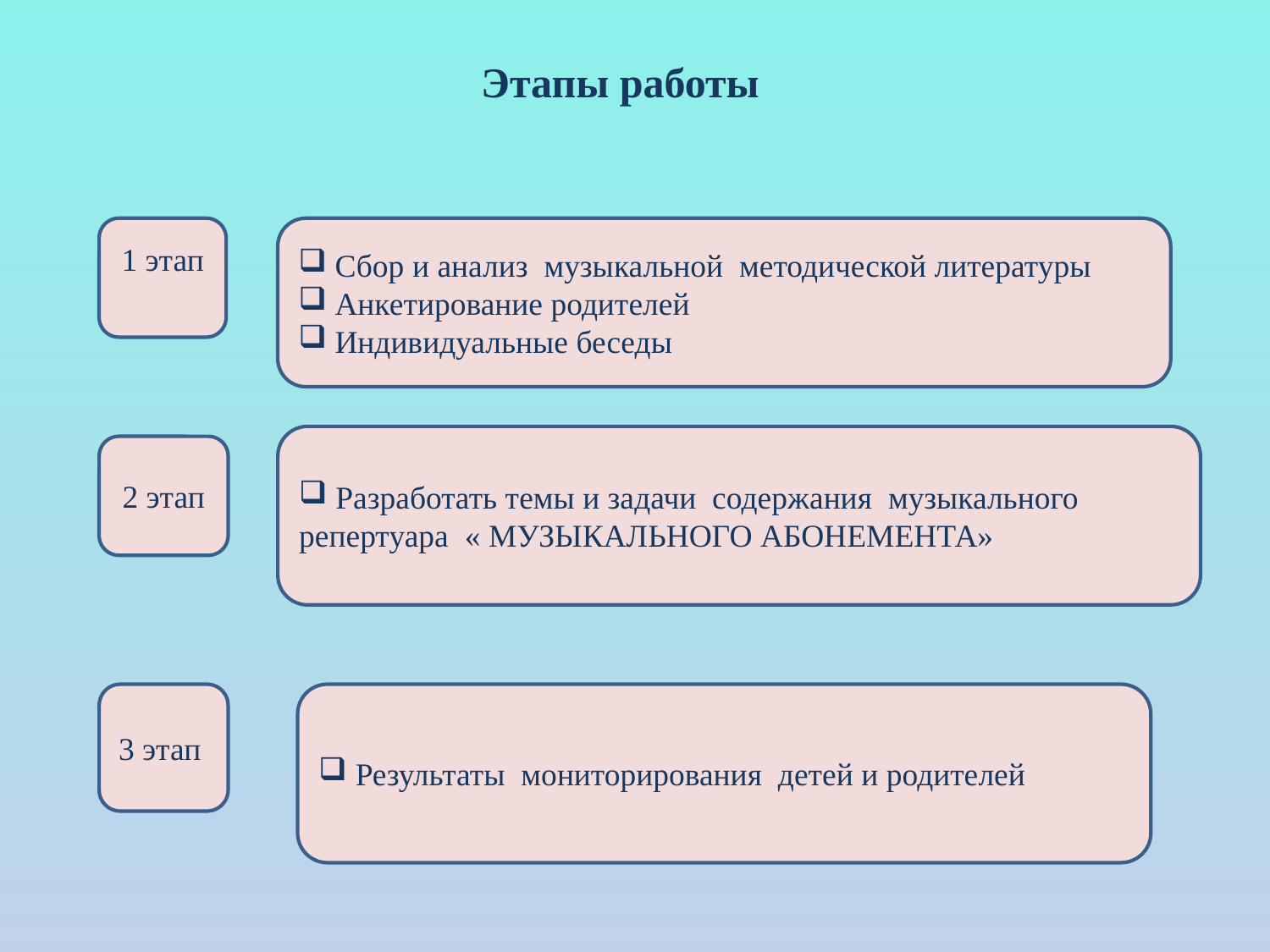

Этапы работы
1 этап

 Сбор и анализ  музыкальной  методической литературы
 Анкетирование родителей
 Индивидуальные беседы
 Разработать темы и задачи  содержания  музыкального репертуара  « МУЗЫКАЛЬНОГО АБОНЕМЕНТА»
2 этап
3 этап
 Результаты  мониторирования  детей и родителей